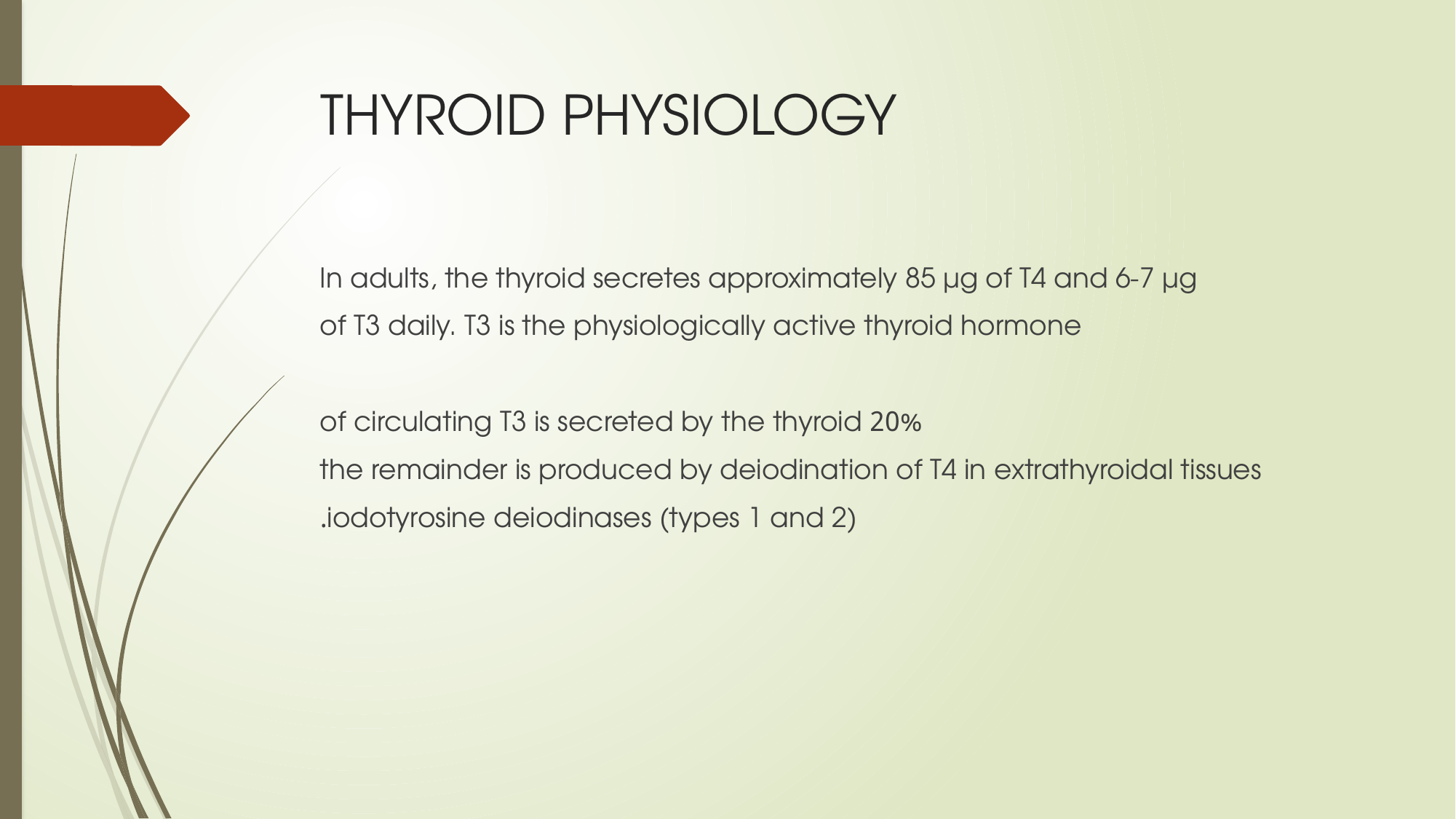

# THYROID PHYSIOLOGY
In adults, the thyroid secretes approximately 85 μg of T4 and 6-7 μg
of T3 daily. T3 is the physiologically active thyroid hormone

20% of circulating T3 is secreted by the thyroid
the remainder is produced by deiodination of T4 in extrathyroidal tissues
iodotyrosine deiodinases (types 1 and 2).